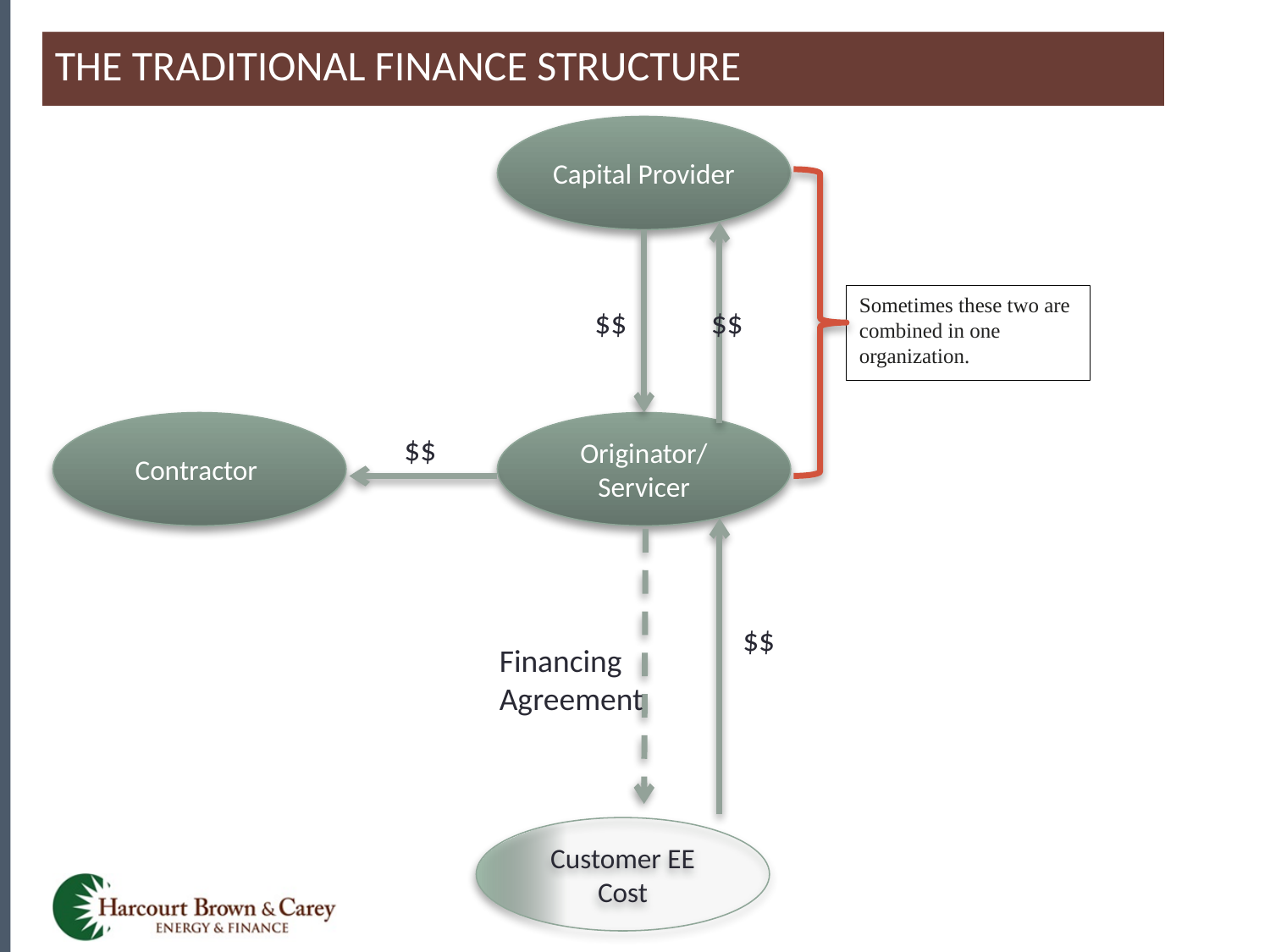

The Traditional Finance Structure
# Boulder County
Capital Provider

Sometimes these two are combined in one organization.
$$
$$
Contractor
Originator/Servicer
$$
$$
Financing Agreement
Customer EE Cost